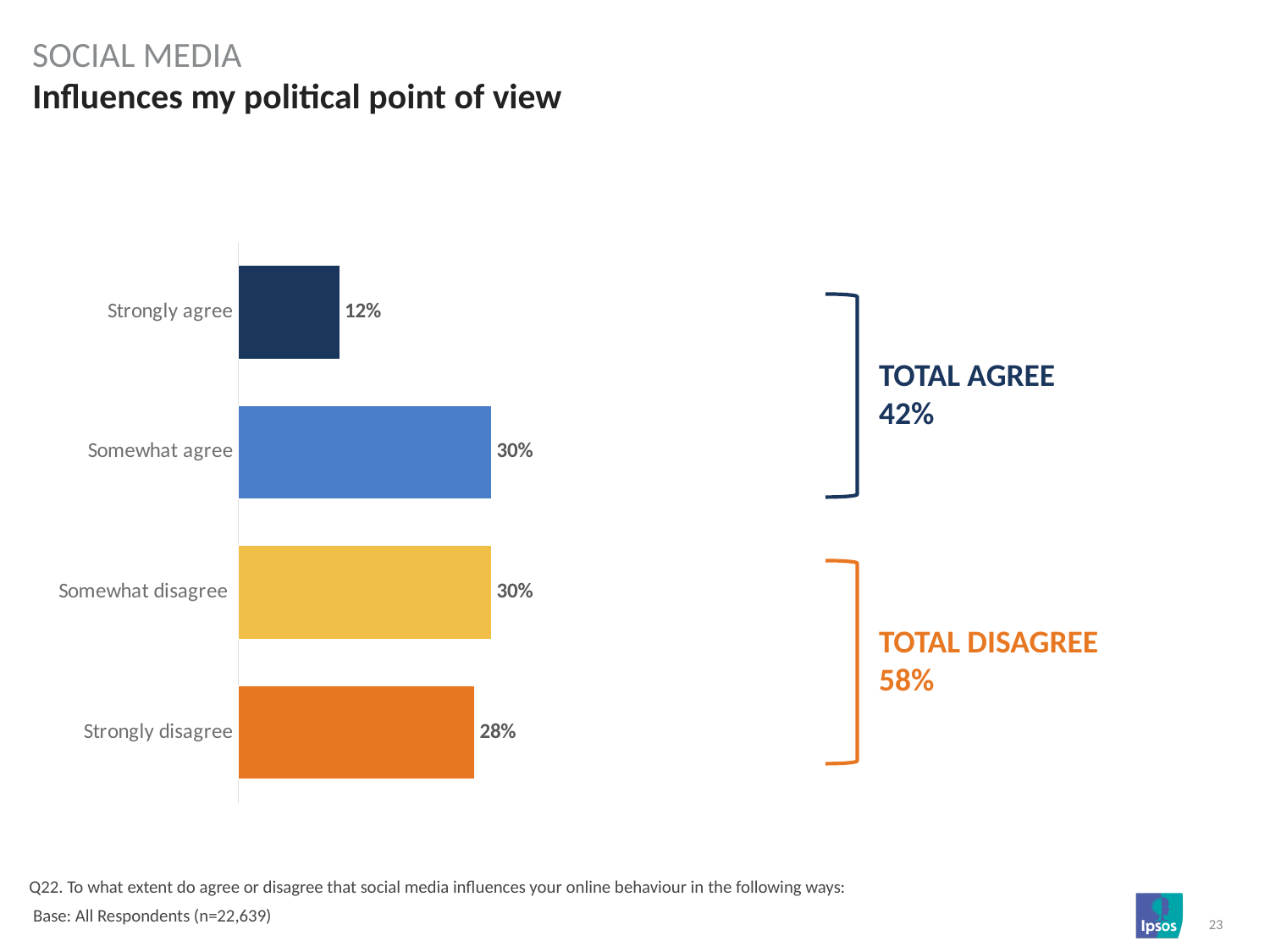

SOCIAL MEDIA
# Influences my political point of view

### Chart

| Category | Column1 |
|---|---|
| Strongly agree | 0.12 |
| Somewhat agree | 0.3 |
| Somewhat disagree  | 0.3 |
| Strongly disagree | 0.28 |
TOTAL AGREE
42%

TOTAL DISAGREE
58%
Q22. To what extent do agree or disagree that social media influences your online behaviour in the following ways:
 Base: All Respondents (n=22,639)